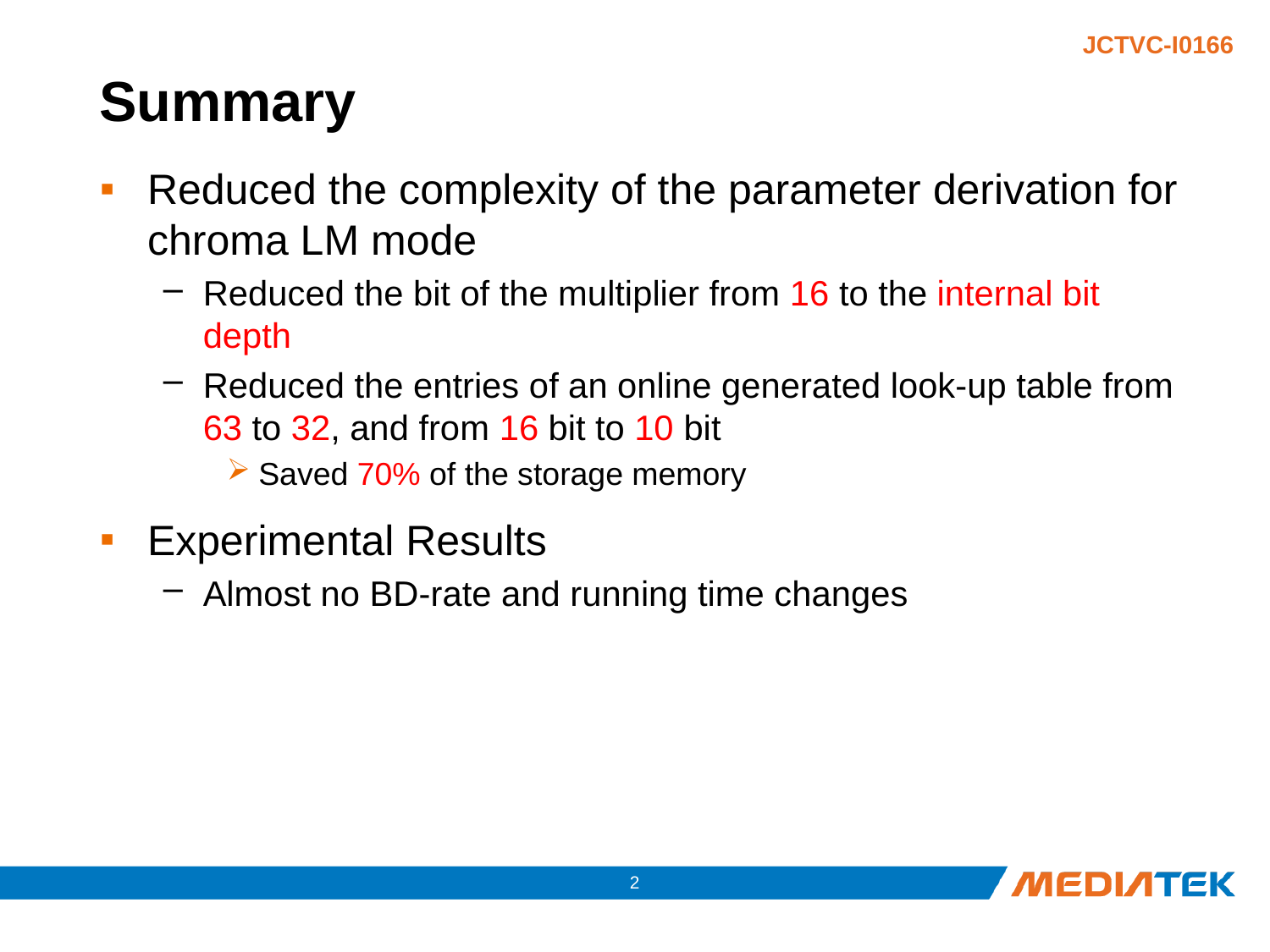

# Summary
Reduced the complexity of the parameter derivation for chroma LM mode
Reduced the bit of the multiplier from 16 to the internal bit depth
Reduced the entries of an online generated look-up table from 63 to 32, and from 16 bit to 10 bit
Saved 70% of the storage memory
Experimental Results
Almost no BD-rate and running time changes

2